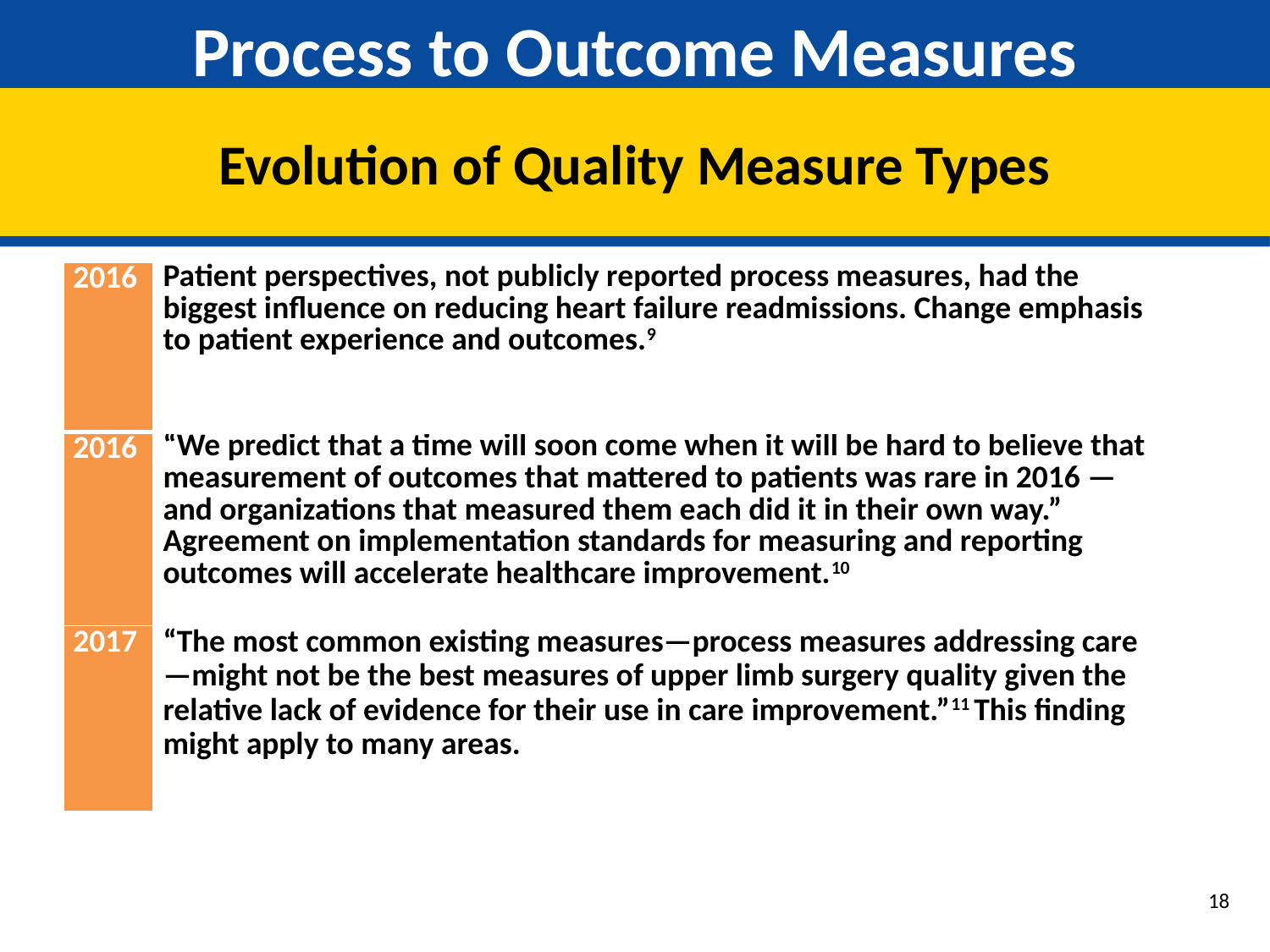

# Process to Outcome Measures
Evolution of Quality Measure Types
| 2016 | Patient perspectives, not publicly reported process measures, had the biggest influence on reducing heart failure readmissions. Change emphasis to patient experience and outcomes.9 |
| --- | --- |
| 2016 | “We predict that a time will soon come when it will be hard to believe that measurement of outcomes that mattered to patients was rare in 2016 — and organizations that measured them each did it in their own way.” Agreement on implementation standards for measuring and reporting outcomes will accelerate healthcare improvement.10 |
| 2017 | “The most common existing measures—process measures addressing care—might not be the best measures of upper limb surgery quality given the relative lack of evidence for their use in care improvement.”11 This finding might apply to many areas. |